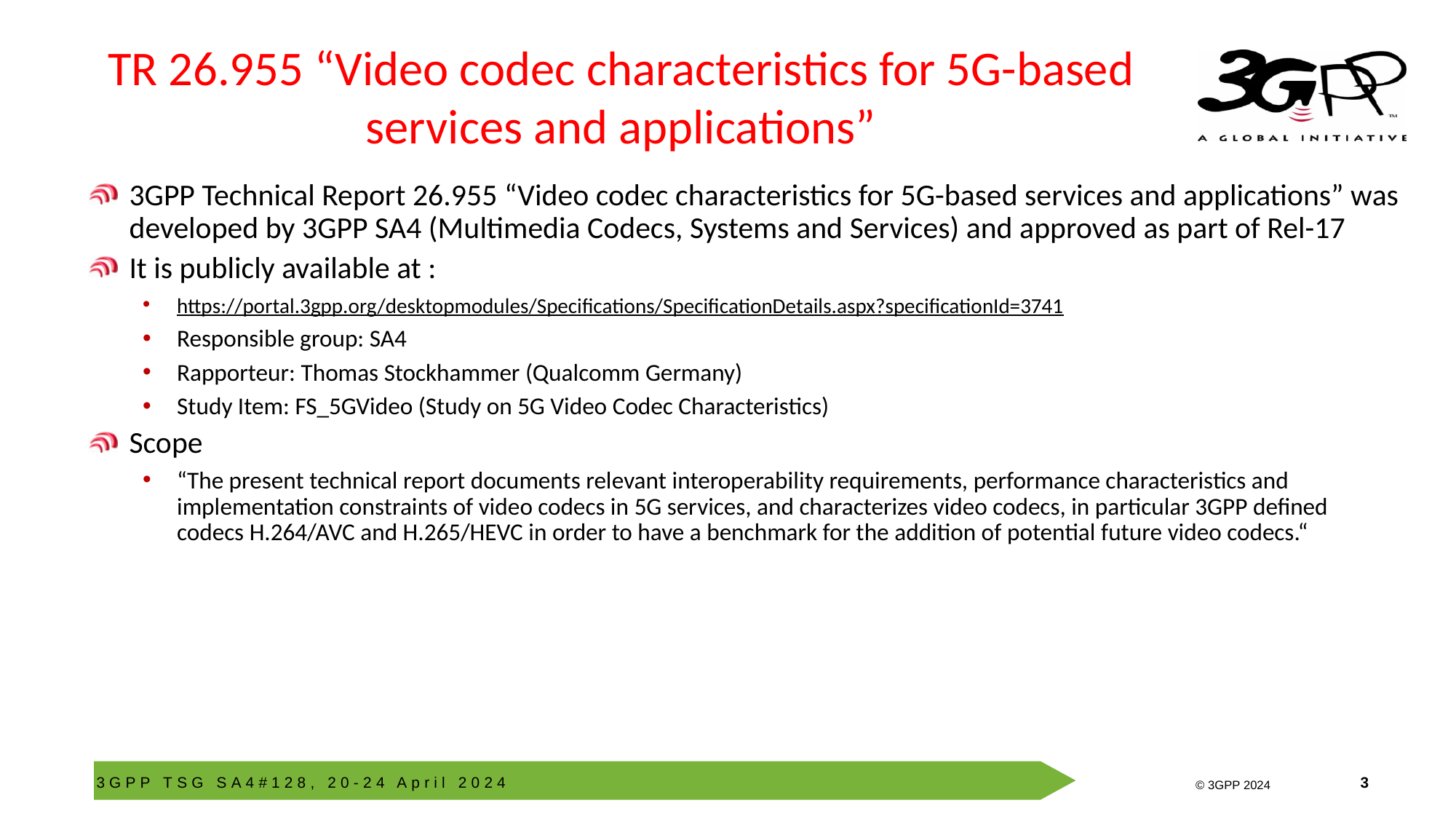

# TR 26.955 “Video codec characteristics for 5G-based services and applications”
3GPP Technical Report 26.955 “Video codec characteristics for 5G-based services and applications” was developed by 3GPP SA4 (Multimedia Codecs, Systems and Services) and approved as part of Rel-17
It is publicly available at :
https://portal.3gpp.org/desktopmodules/Specifications/SpecificationDetails.aspx?specificationId=3741
Responsible group: SA4
Rapporteur: Thomas Stockhammer (Qualcomm Germany)
Study Item: FS_5GVideo (Study on 5G Video Codec Characteristics)
Scope
“The present technical report documents relevant interoperability requirements, performance characteristics and implementation constraints of video codecs in 5G services, and characterizes video codecs, in particular 3GPP defined codecs H.264/AVC and H.265/HEVC in order to have a benchmark for the addition of potential future video codecs.“